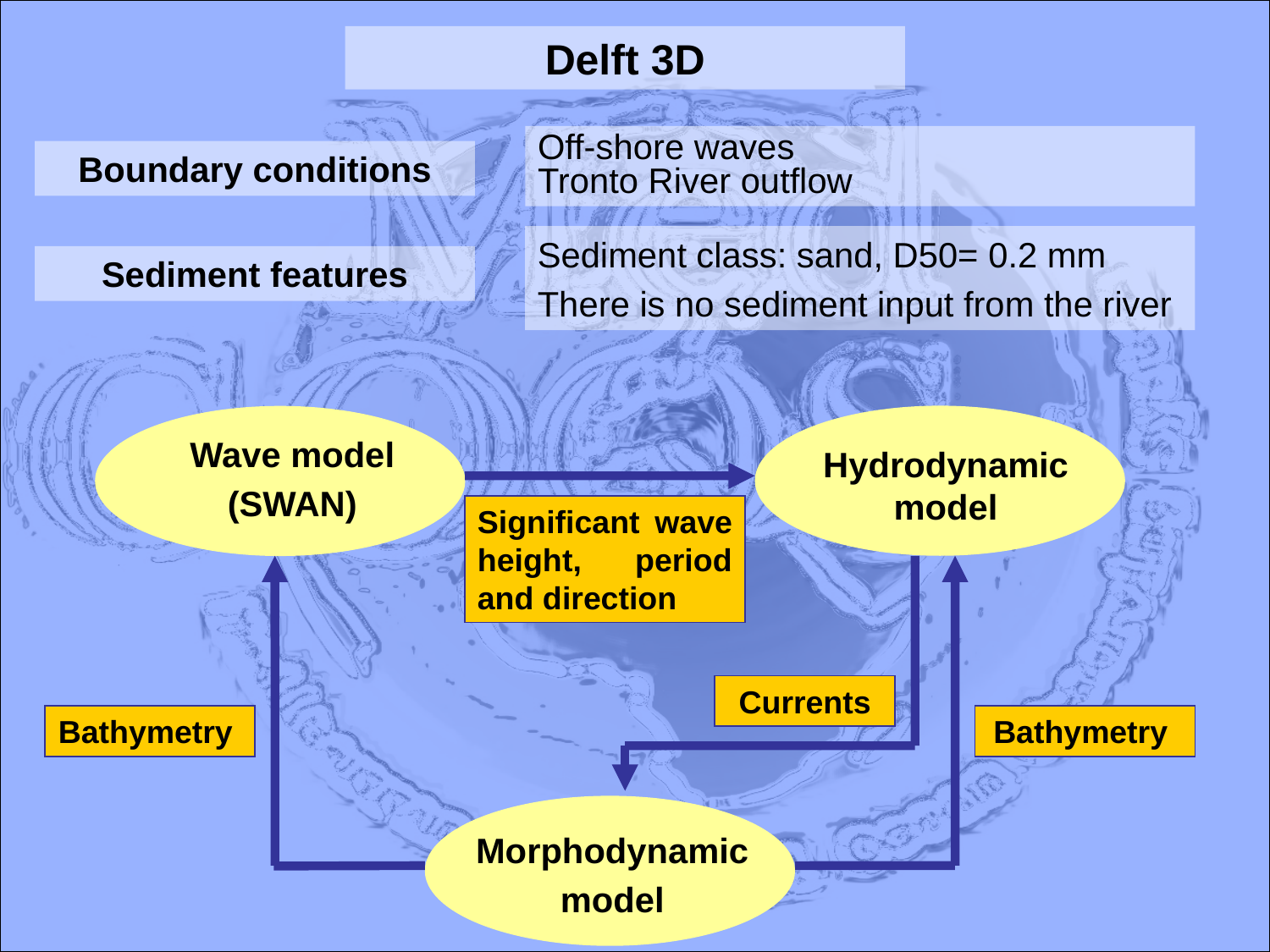

Delft 3D
Off-shore waves
Tronto River outflow
Boundary conditions
Sediment class: sand, D50= 0.2 mm
There is no sediment input from the river
Sediment features

Hydrodynamic model

Wave model
(SWAN)

Significant wave height, period and direction

Currents
Bathymetry
Bathymetry

Morphodynamic
model